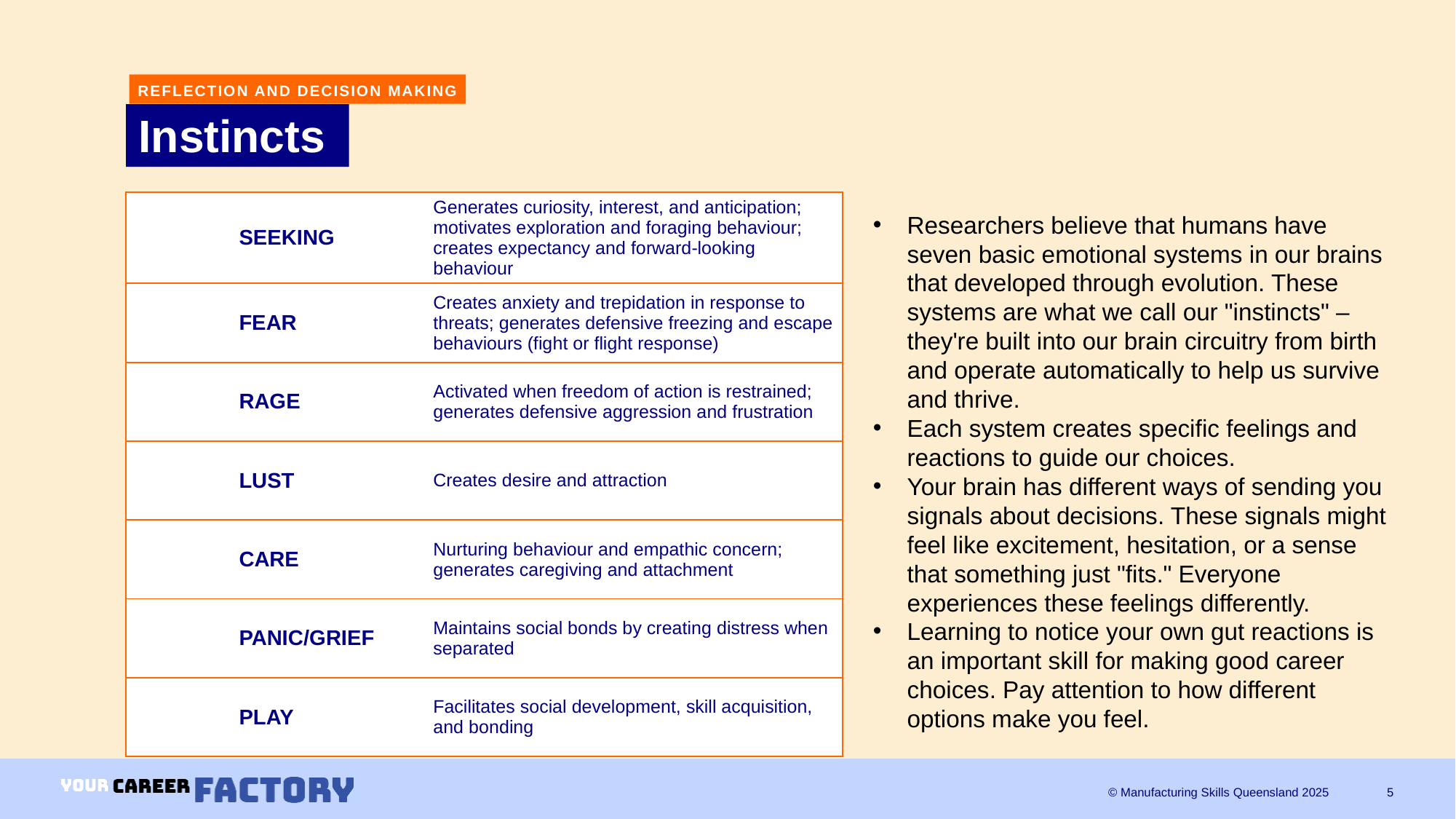

REFLECTION AND DECISION MAKING
# Instincts
| SEEKING | Generates curiosity, interest, and anticipation; motivates exploration and foraging behaviour; creates expectancy and forward-looking behaviour |
| --- | --- |
| FEAR | Creates anxiety and trepidation in response to threats; generates defensive freezing and escape behaviours (fight or flight response) |
| RAGE | Activated when freedom of action is restrained; generates defensive aggression and frustration |
| LUST | Creates desire and attraction |
| CARE | Nurturing behaviour and empathic concern; generates caregiving and attachment |
| PANIC/GRIEF | Maintains social bonds by creating distress when separated |
| PLAY | Facilitates social development, skill acquisition, and bonding |
Researchers believe that humans have seven basic emotional systems in our brains that developed through evolution. These systems are what we call our "instincts" – they're built into our brain circuitry from birth and operate automatically to help us survive and thrive.
Each system creates specific feelings and reactions to guide our choices.
Your brain has different ways of sending you signals about decisions. These signals might feel like excitement, hesitation, or a sense that something just "fits." Everyone experiences these feelings differently.
Learning to notice your own gut reactions is an important skill for making good career choices. Pay attention to how different options make you feel.